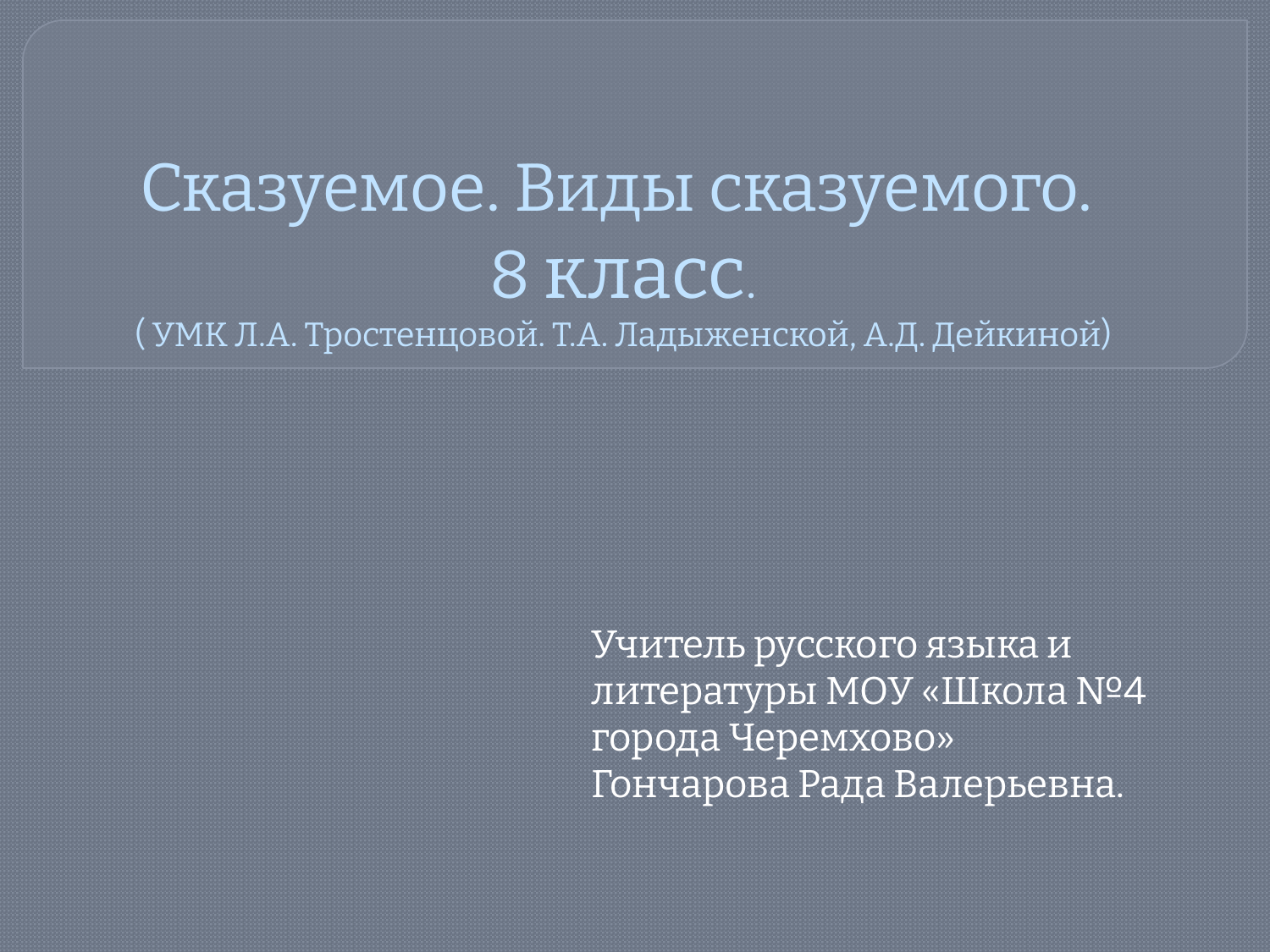

# Сказуемое. Виды сказуемого. 8 класс. ( УМК Л.А. Тростенцовой. Т.А. Ладыженской, А.Д. Дейкиной)

Учитель русского языка и литературы МОУ «Школа №4 города Черемхово»
Гончарова Рада Валерьевна.